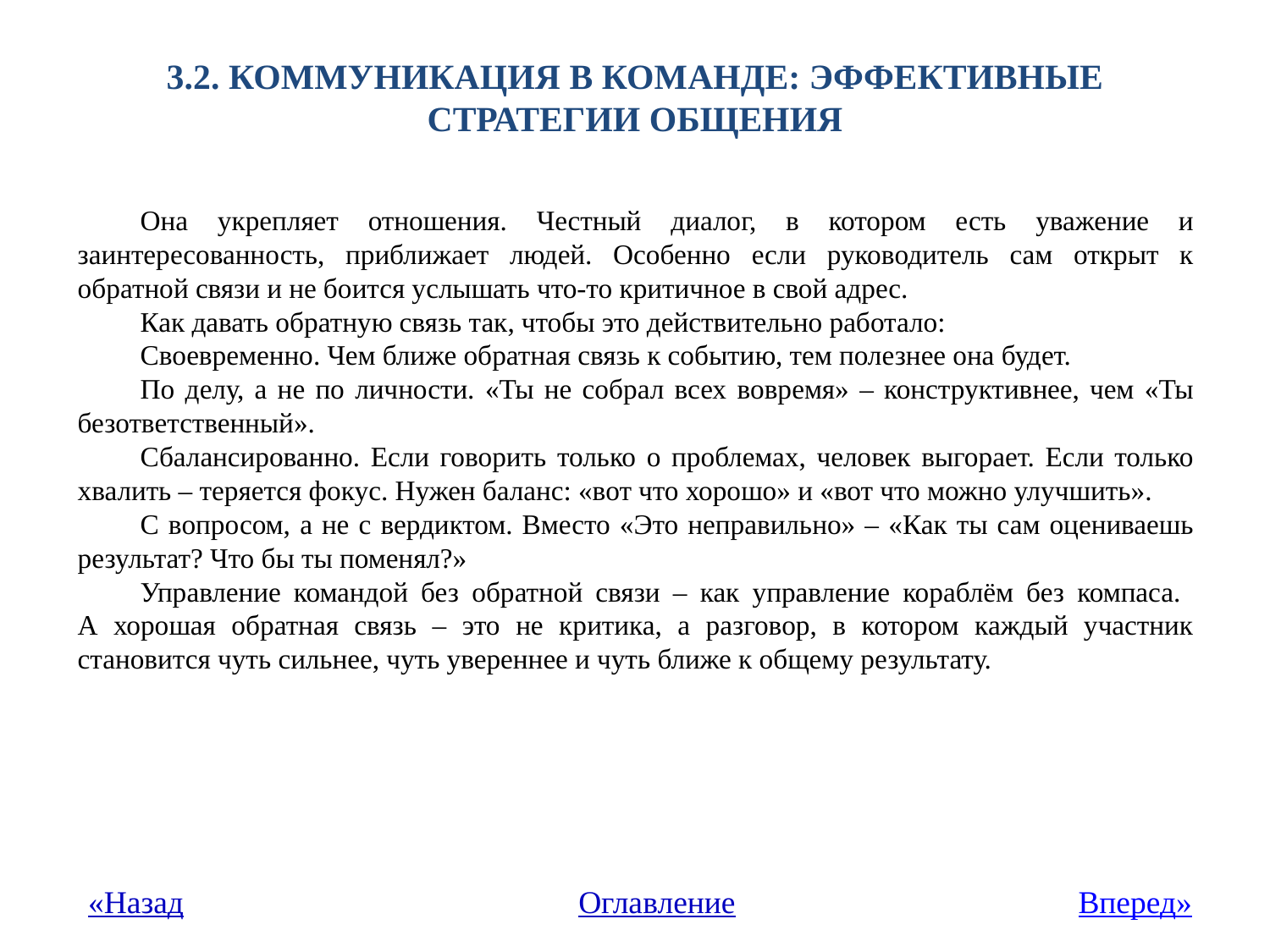

# 3.2. Коммуникация в команде: эффективные стратегии общения
Она укрепляет отношения. Честный диалог, в котором есть уважение и заинтересованность, приближает людей. Особенно если руководитель сам открыт к обратной связи и не боится услышать что-то критичное в свой адрес.
Как давать обратную связь так, чтобы это действительно работало:
Своевременно. Чем ближе обратная связь к событию, тем полезнее она будет.
По делу, а не по личности. «Ты не собрал всех вовремя» – конструктивнее, чем «Ты безответственный».
Сбалансированно. Если говорить только о проблемах, человек выгорает. Если только хвалить – теряется фокус. Нужен баланс: «вот что хорошо» и «вот что можно улучшить».
С вопросом, а не с вердиктом. Вместо «Это неправильно» – «Как ты сам оцениваешь результат? Что бы ты поменял?»
Управление командой без обратной связи – как управление кораблём без компаса.
А хорошая обратная связь – это не критика, а разговор, в котором каждый участник становится чуть сильнее, чуть увереннее и чуть ближе к общему результату.

«Назад
Оглавление
Вперед»